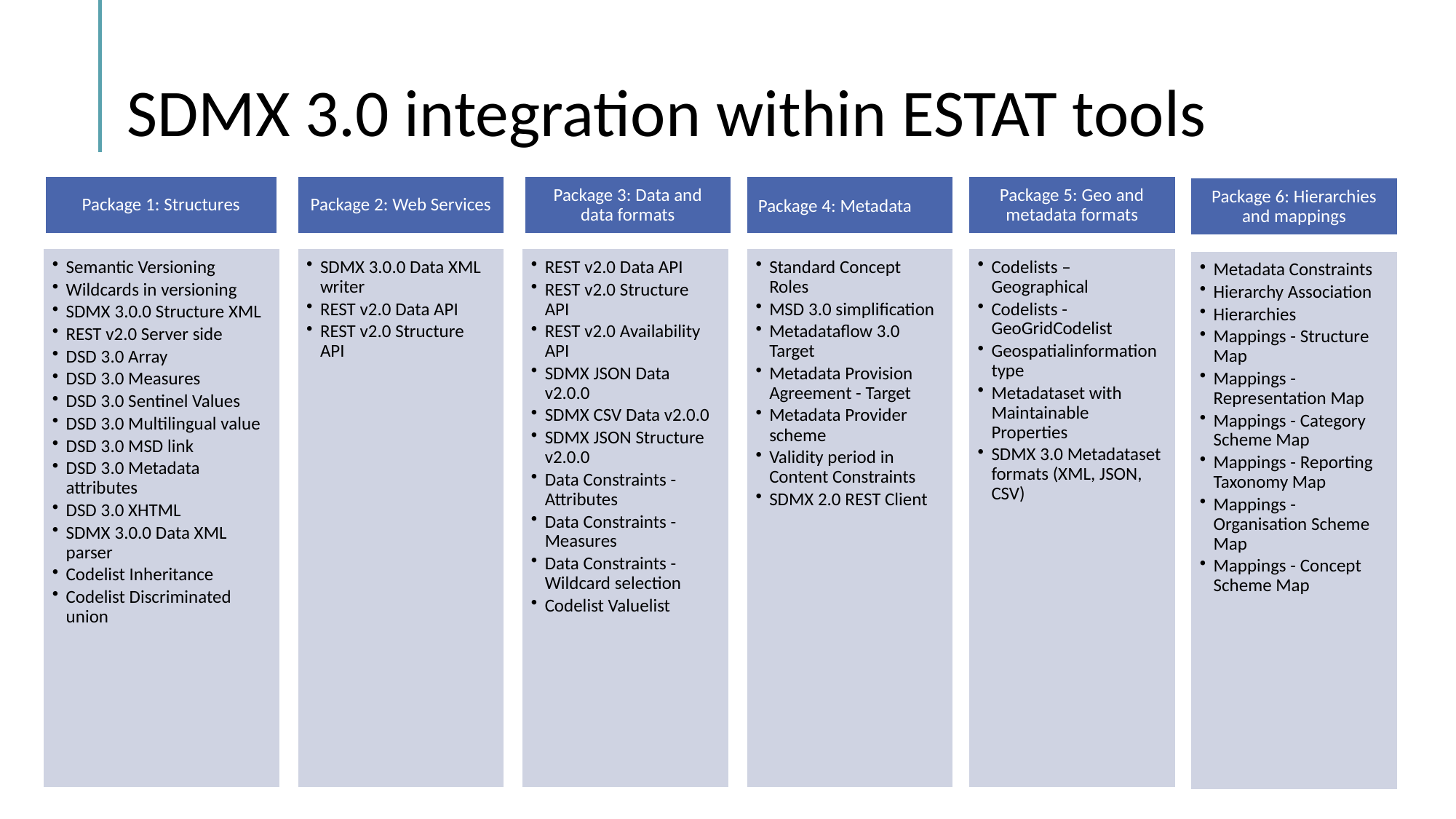

# SDMX 3.0 integration within ESTAT tools
Package 1: Structures
Package 2: Web Services
Semantic Versioning
Wildcards in versioning
SDMX 3.0.0 Structure XML
REST v2.0 Server side
DSD 3.0 Array
DSD 3.0 Measures
DSD 3.0 Sentinel Values
DSD 3.0 Multilingual value
DSD 3.0 MSD link
DSD 3.0 Metadata attributes
DSD 3.0 XHTML
SDMX 3.0.0 Data XML parser
Codelist Inheritance
Codelist Discriminated union

Package 3: Data and data formats
Package 4: Metadata
Package 5: Geo and metadata formats
Package 6: Hierarchies and mappings
REST v2.0 Data API
REST v2.0 Structure API
REST v2.0 Availability API
SDMX JSON Data v2.0.0
SDMX CSV Data v2.0.0
SDMX JSON Structure v2.0.0
Data Constraints - Attributes
Data Constraints - Measures
Data Constraints - Wildcard selection
Codelist Valuelist

Standard Concept Roles
MSD 3.0 simplification
Metadataflow 3.0 Target
Metadata Provision Agreement - Target
Metadata Provider scheme
Validity period in Content Constraints
SDMX 2.0 REST Client

Codelists – Geographical
Codelists - GeoGridCodelist
Geospatialinformation type
Metadataset with Maintainable Properties
SDMX 3.0 Metadataset formats (XML, JSON, CSV)

SDMX 3.0.0 Data XML writer
REST v2.0 Data API
REST v2.0 Structure API

Metadata Constraints
Hierarchy Association
Hierarchies
Mappings - Structure Map
Mappings - Representation Map
Mappings - Category Scheme Map
Mappings - Reporting Taxonomy Map
Mappings - Organisation Scheme Map
Mappings - Concept Scheme Map

17